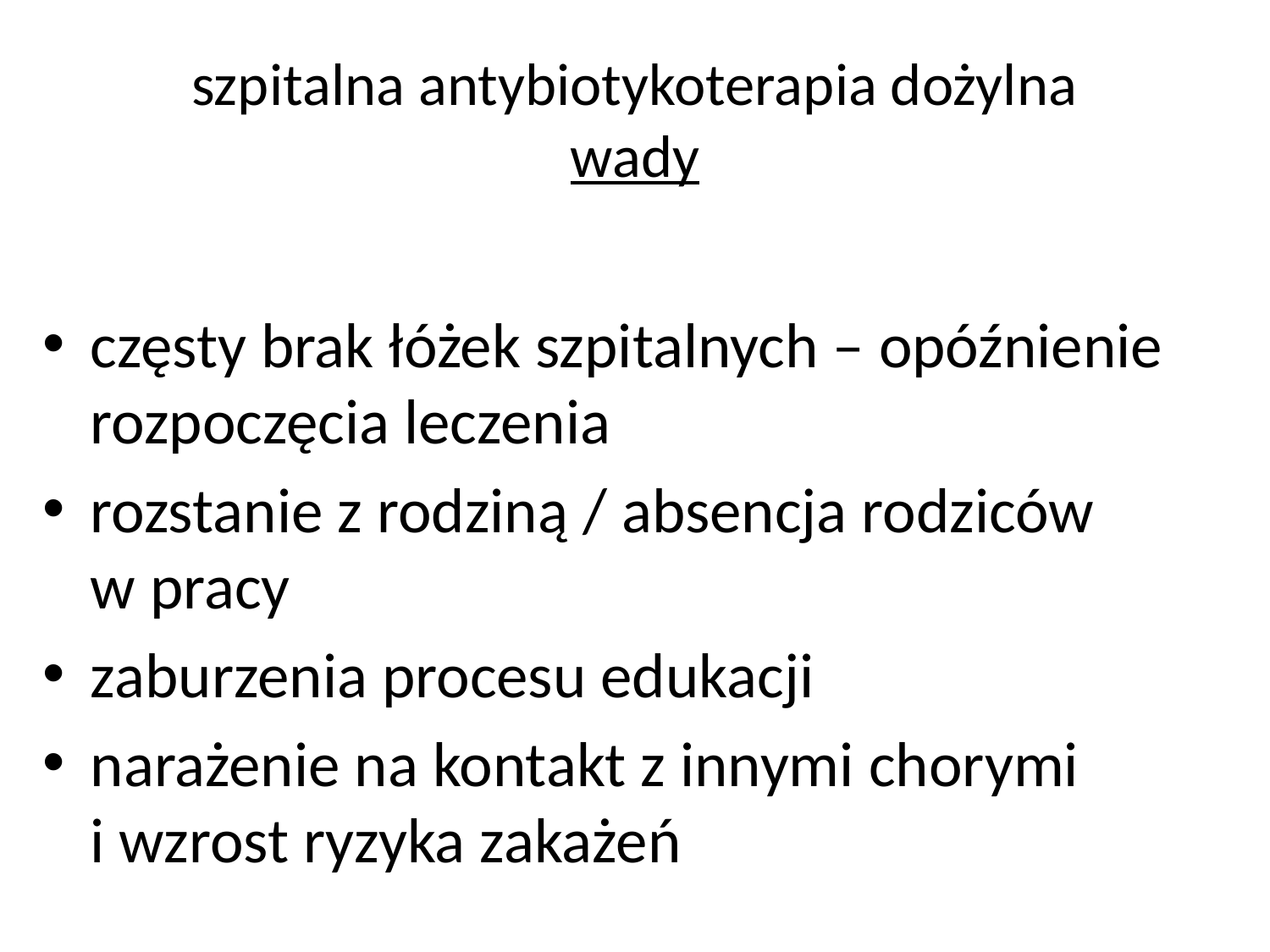

# szpitalna antybiotykoterapia dożylna wady
częsty brak łóżek szpitalnych – opóźnienie rozpoczęcia leczenia
rozstanie z rodziną / absencja rodziców
w pracy
zaburzenia procesu edukacji
narażenie na kontakt z innymi chorymi
i wzrost ryzyka zakażeń